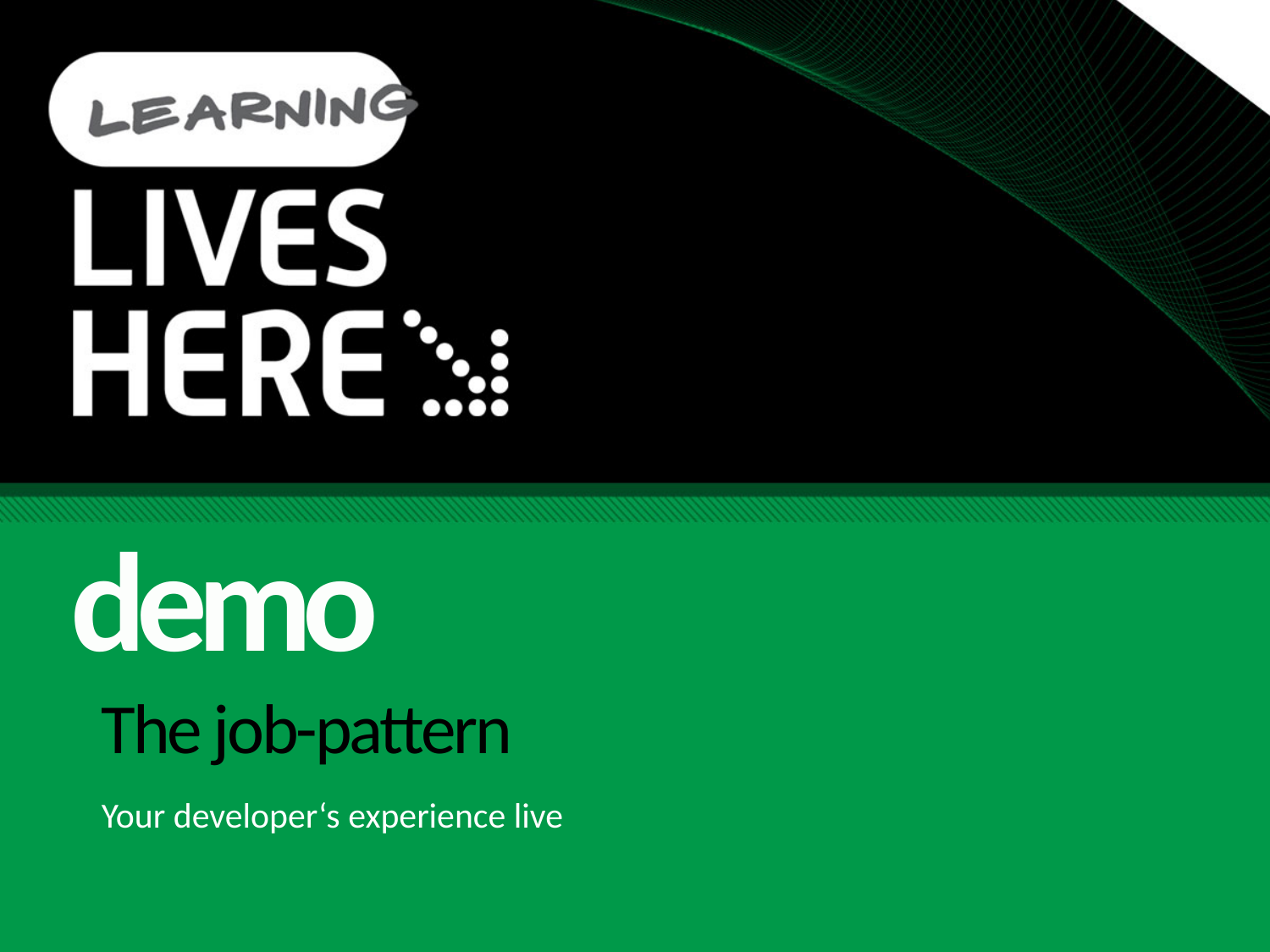

demo
# The job-pattern
Your developer‘s experience live